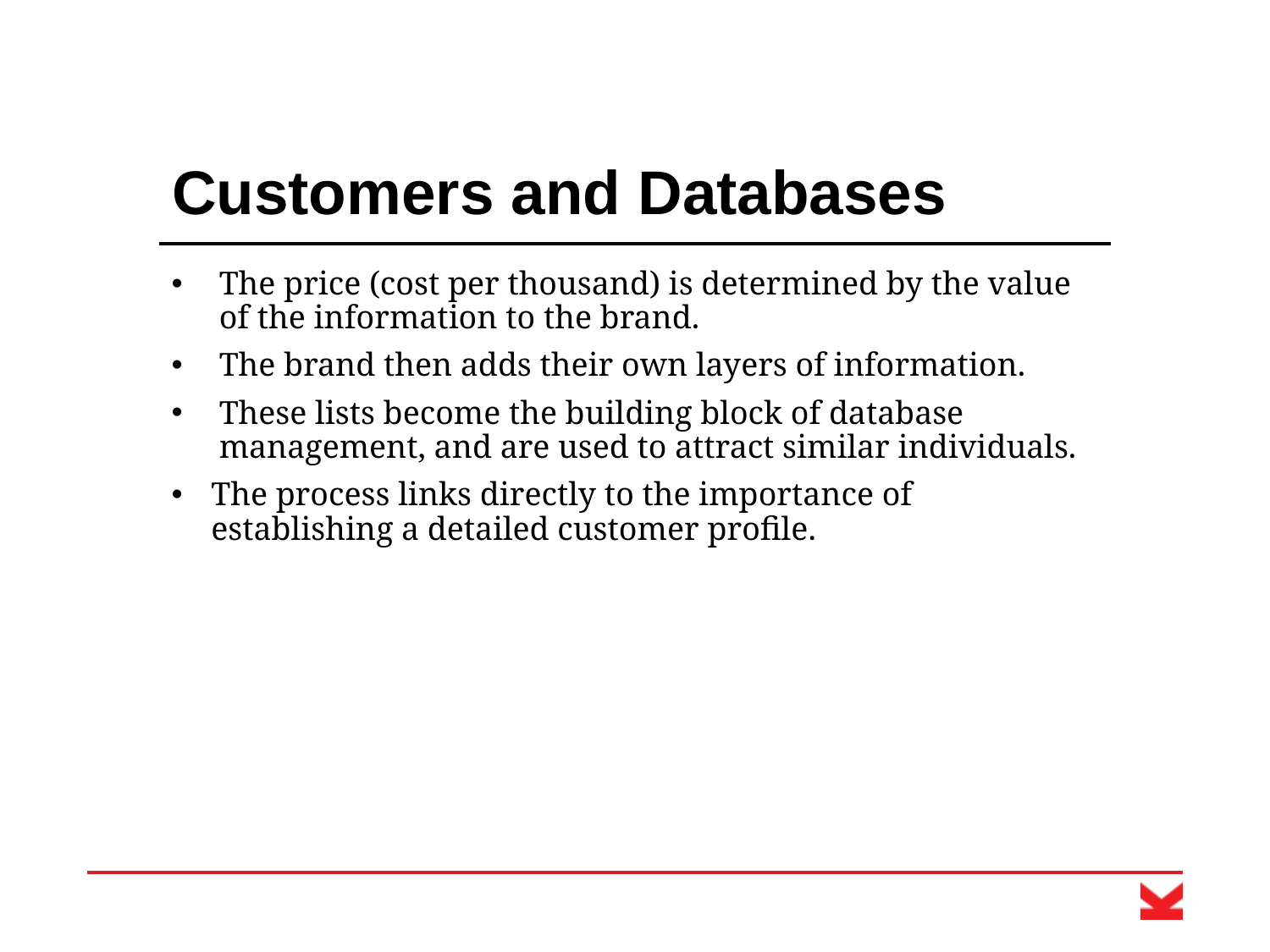

# Customers and Databases
The price (cost per thousand) is determined by the value of the information to the brand.
The brand then adds their own layers of information.
These lists become the building block of database management, and are used to attract similar individuals.
The process links directly to the importance of establishing a detailed customer profile.